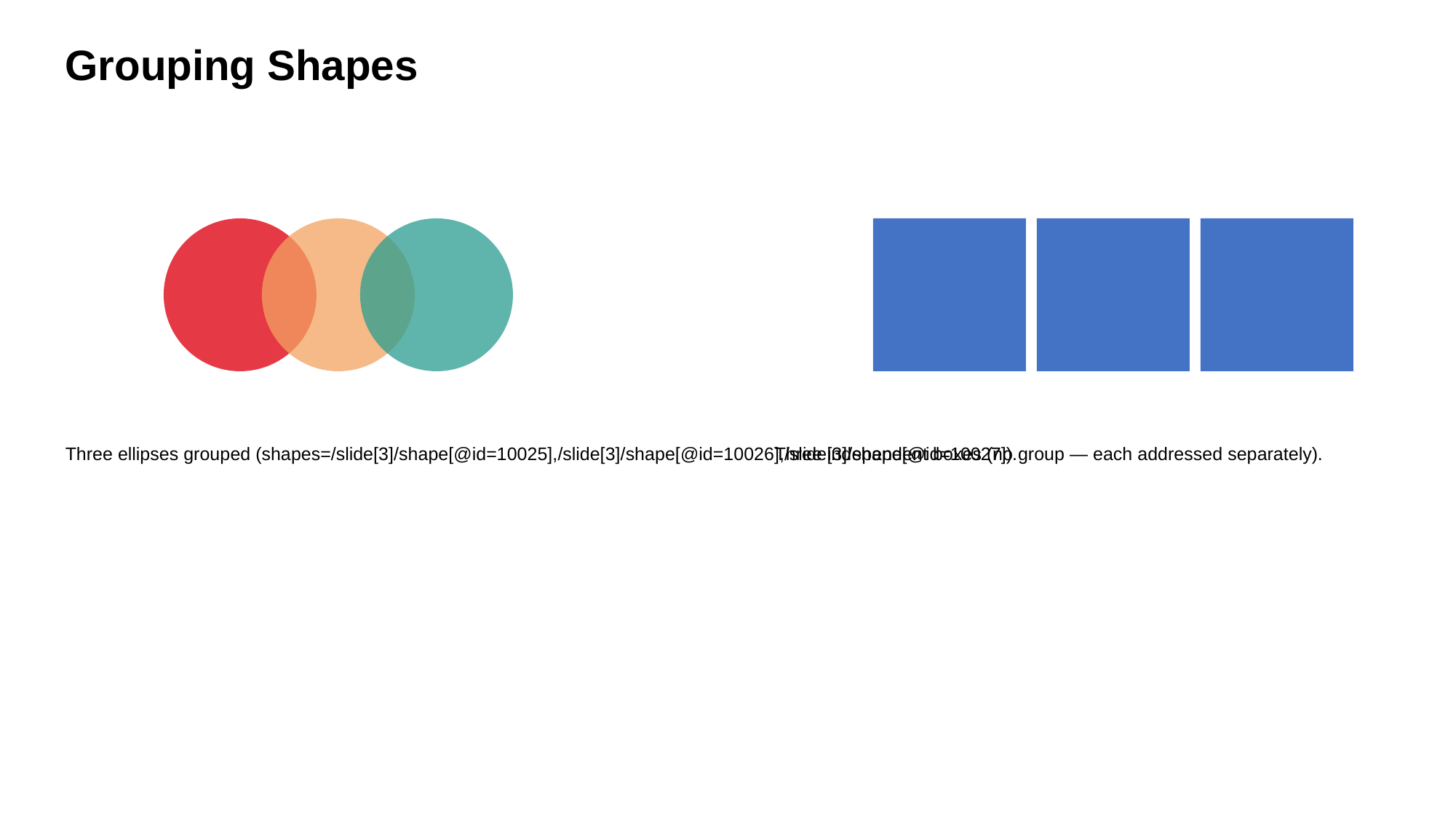

Grouping Shapes

Three ellipses grouped (shapes=/slide[3]/shape[@id=10025],/slide[3]/shape[@id=10026],/slide[3]/shape[@id=10027]).
Three independent boxes (no group — each addressed separately).